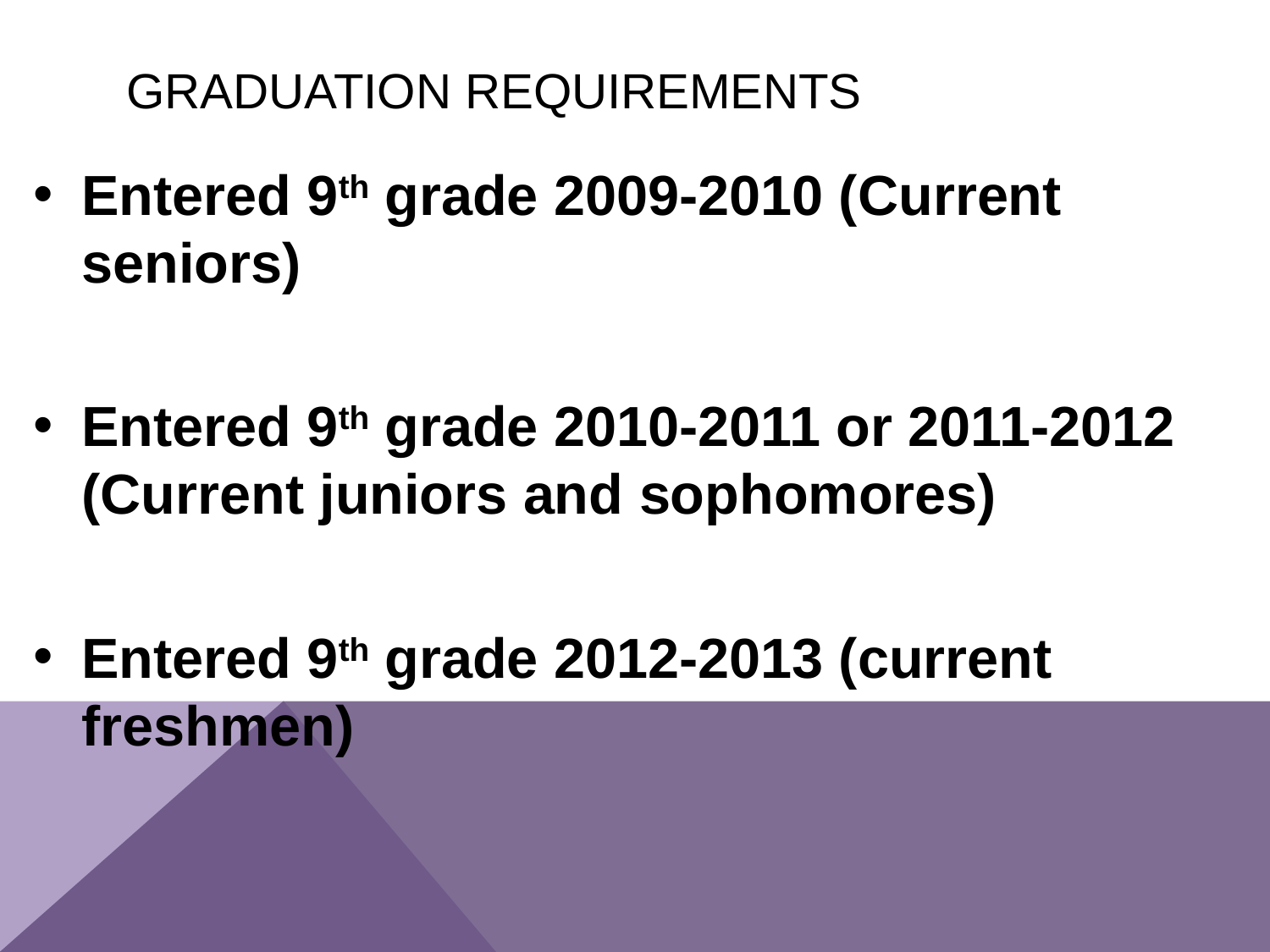

# Graduation requirements
Entered 9th grade 2009-2010 (Current seniors)

Entered 9th grade 2010-2011 or 2011-2012 (Current juniors and sophomores)

Entered 9th grade 2012-2013 (current freshmen)